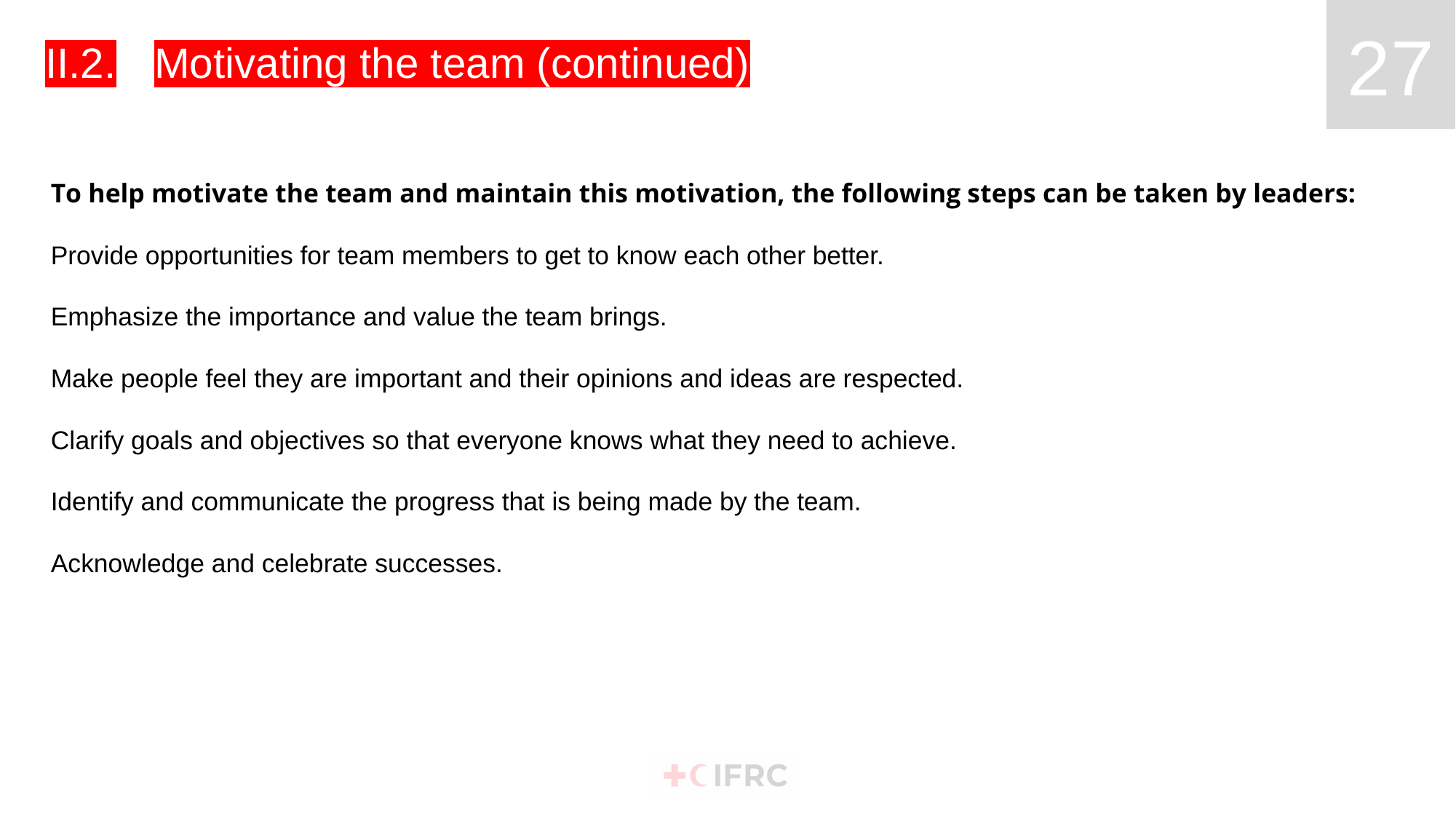

# II.2.	Motivating the team (continued)
To help motivate the team and maintain this motivation, the following steps can be taken by leaders:
Provide opportunities for team members to get to know each other better.
Emphasize the importance and value the team brings.
Make people feel they are important and their opinions and ideas are respected.
Clarify goals and objectives so that everyone knows what they need to achieve.
Identify and communicate the progress that is being made by the team.
Acknowledge and celebrate successes.